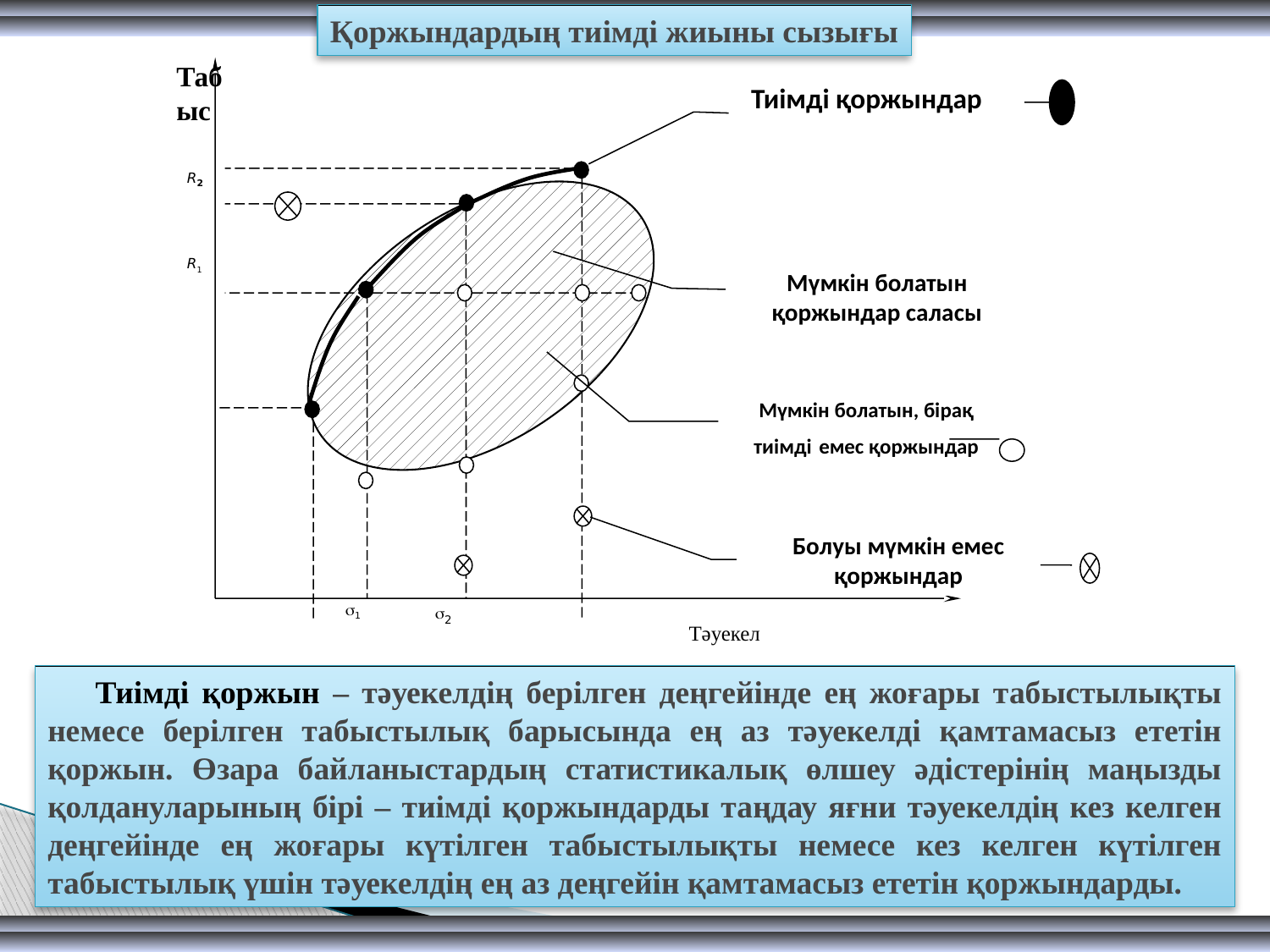

Табыс

R2
R1

σ1
σ2
Тәуекел
Тиімді қоржындар

Мүмкін болатын қоржындар саласы
Мүмкін болатын, бірақ тиімді емес қоржындар

Болуы мүмкін емес қоржындар

Қоржындардың тиімді жиыны сызығы

Тиімді қоржын – тәуекелдің берілген деңгейінде ең жоғары табыстылықты немесе берілген табыстылық барысында ең аз тәуекелді қамтамасыз ететін қоржын. Өзара байланыстардың статистикалық өлшеу әдістерінің маңызды қолдануларының бірі – тиімді қоржындарды таңдау яғни тәуекелдің кез келген деңгейінде ең жоғары күтілген табыстылықты немесе кез келген күтілген табыстылық үшін тәуекелдің ең аз деңгейін қамтамасыз ететін қоржындарды.